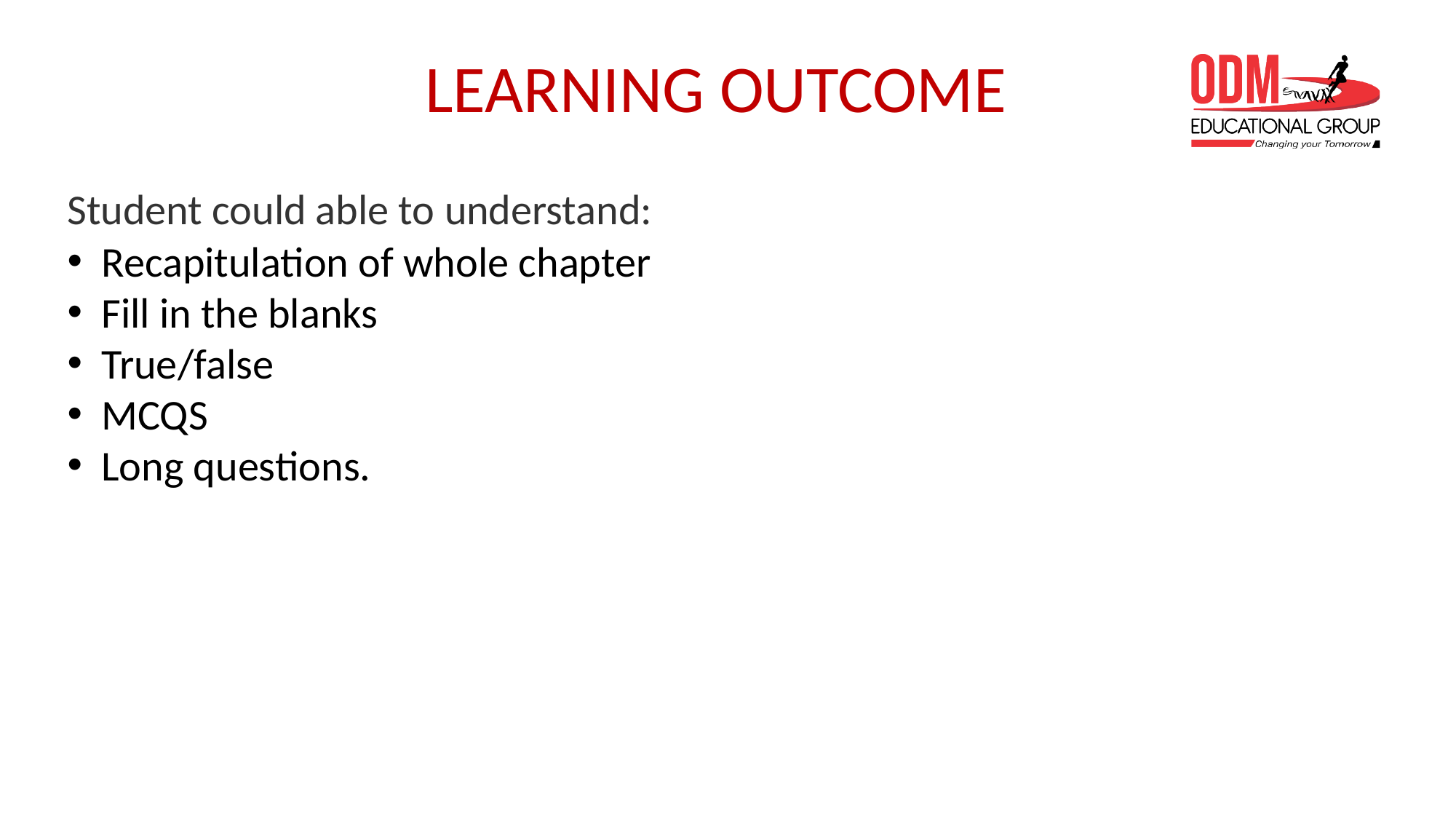

# LEARNING OUTCOME

Student could able to understand:
Recapitulation of whole chapter
Fill in the blanks
True/false
MCQS
Long questions.